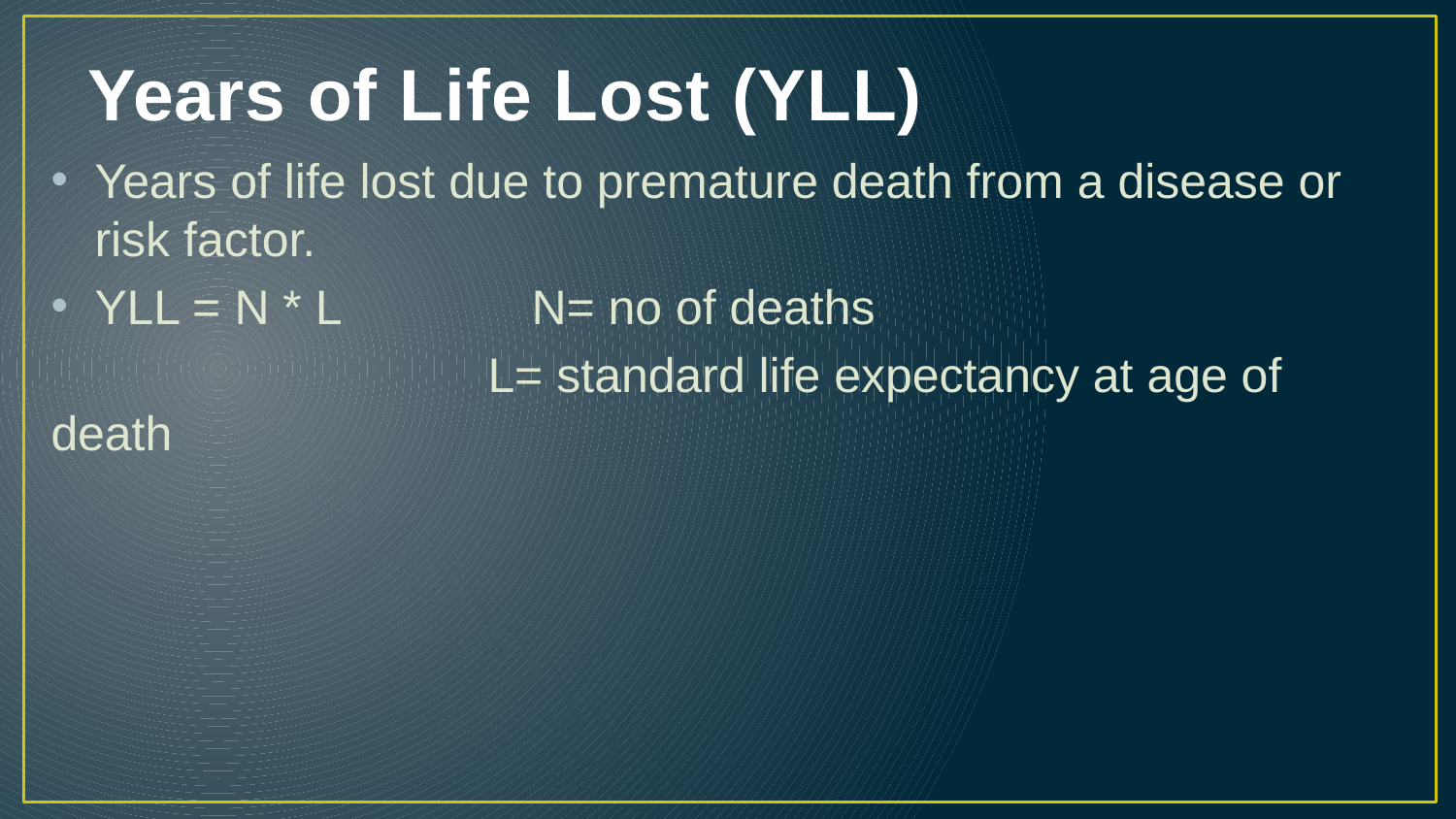

# Years of Life Lost (YLL)
Years of life lost due to premature death from a disease or risk factor.
YLL = N * L		N= no of deaths
			L= standard life expectancy at age of death